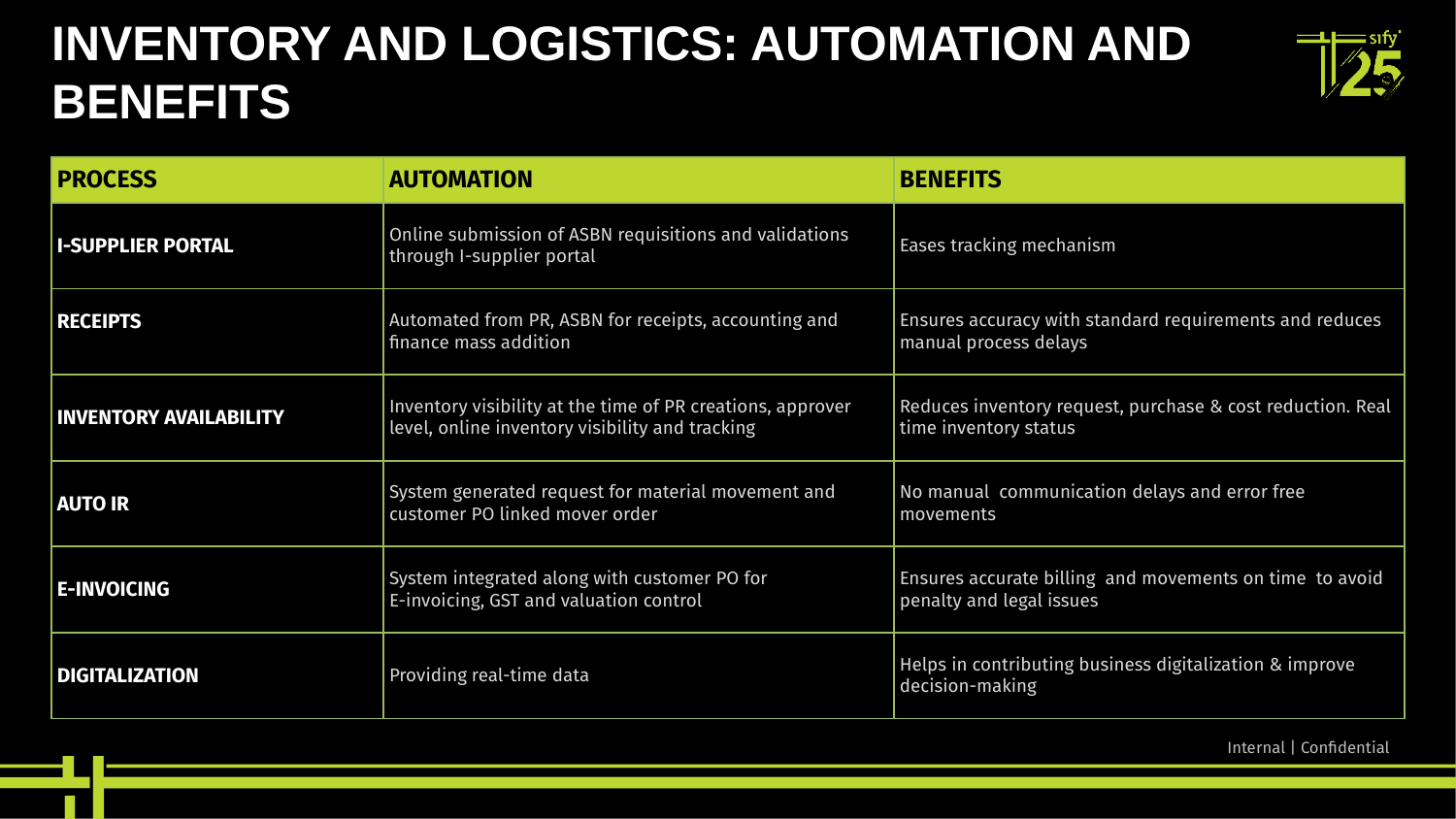

# Inventory and Logistics: Automation and Benefits
| PROCESS | AUTOMATION | BENEFITS |
| --- | --- | --- |
| I-SUPPLIER PORTAL | Online submission of ASBN requisitions and validations through I-supplier portal | Eases tracking mechanism |
| RECEIPTS | Automated from PR, ASBN for receipts, accounting and finance mass addition | Ensures accuracy with standard requirements and reduces manual process delays |
| INVENTORY AVAILABILITY | Inventory visibility at the time of PR creations, approver level, online inventory visibility and tracking | Reduces inventory request, purchase & cost reduction. Real time inventory status |
| AUTO IR | System generated request for material movement and customer PO linked mover order | No manual communication delays and error free movements |
| E-INVOICING | System integrated along with customer PO for E-invoicing, GST and valuation control | Ensures accurate billing and movements on time to avoid penalty and legal issues |
| DIGITALIZATION | Providing real-time data | Helps in contributing business digitalization & improve decision-making |